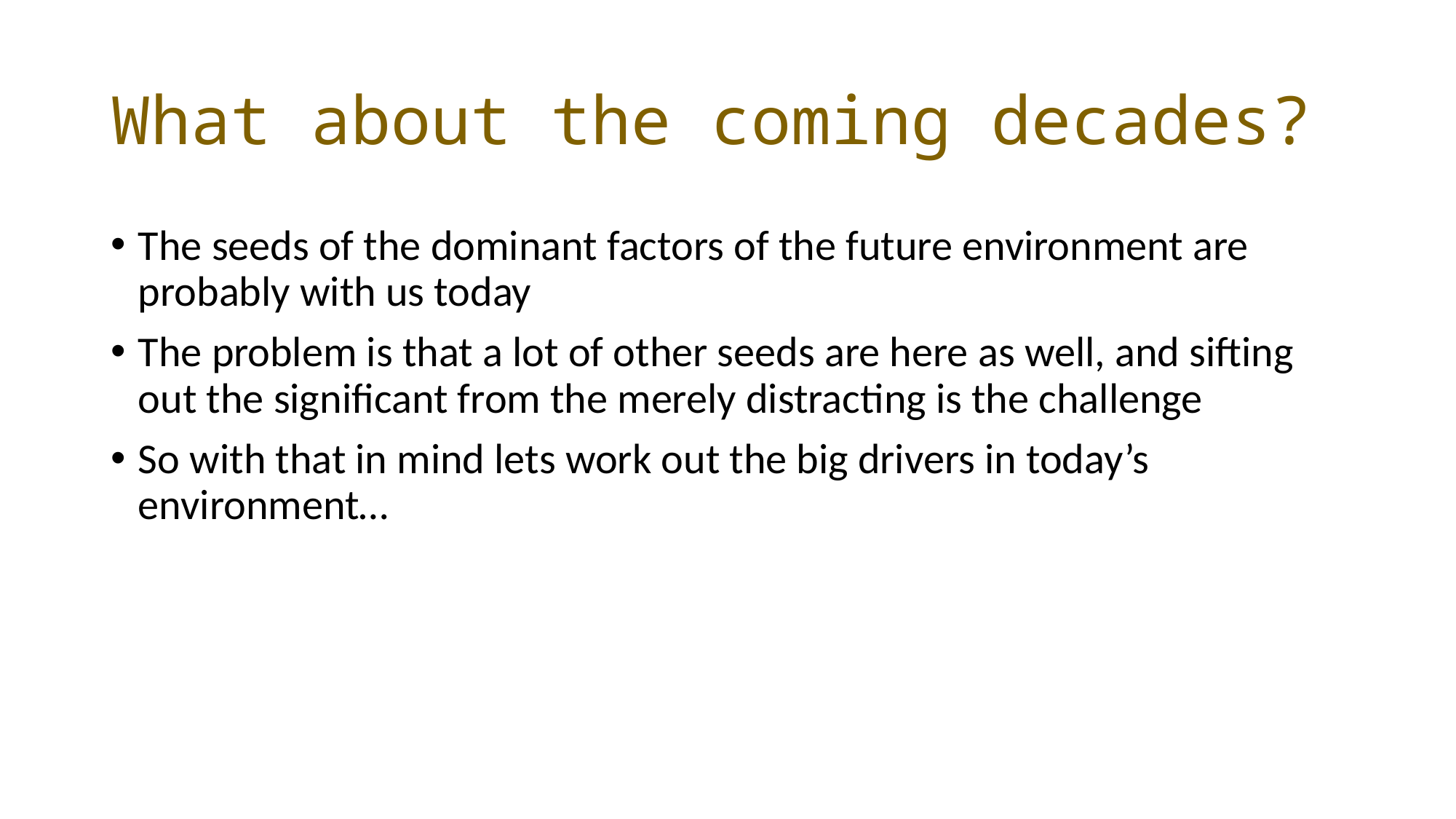

# What about the coming decades?
The seeds of the dominant factors of the future environment are probably with us today
The problem is that a lot of other seeds are here as well, and sifting out the significant from the merely distracting is the challenge
So with that in mind lets work out the big drivers in today’s environment…